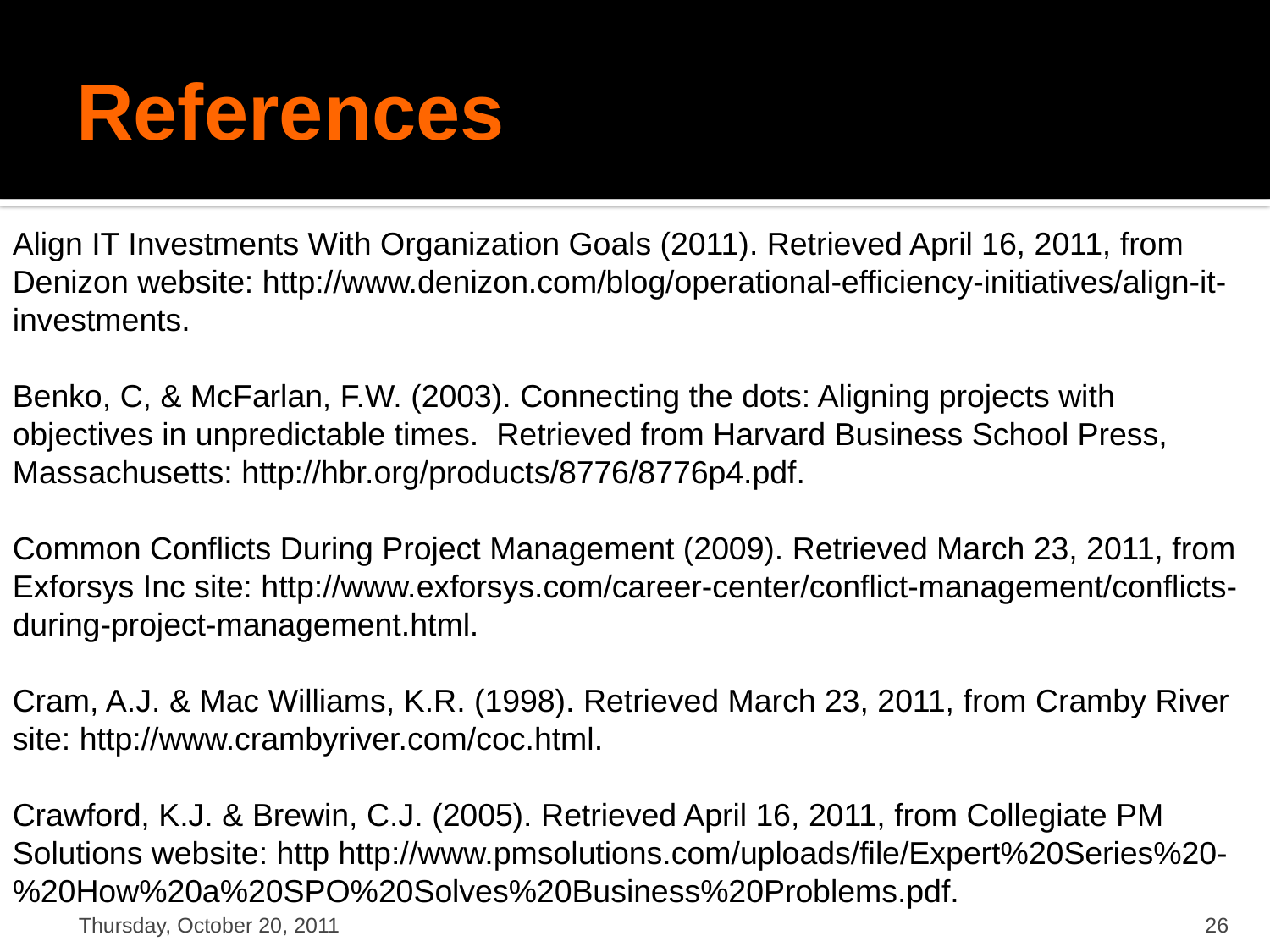

# References
Align IT Investments With Organization Goals (2011). Retrieved April 16, 2011, from Denizon website: http://www.denizon.com/blog/operational-efficiency-initiatives/align-it-investments.

Benko, C, & McFarlan, F.W. (2003). Connecting the dots: Aligning projects with objectives in unpredictable times.  Retrieved from Harvard Business School Press, Massachusetts: http://hbr.org/products/8776/8776p4.pdf.

Common Conflicts During Project Management (2009). Retrieved March 23, 2011, from Exforsys Inc site: http://www.exforsys.com/career-center/conflict-management/conflicts-during-project-management.html.

Cram, A.J. & Mac Williams, K.R. (1998). Retrieved March 23, 2011, from Cramby River site: http://www.crambyriver.com/coc.html.

Crawford, K.J. & Brewin, C.J. (2005). Retrieved April 16, 2011, from Collegiate PM Solutions website: http http://www.pmsolutions.com/uploads/file/Expert%20Series%20-%20How%20a%20SPO%20Solves%20Business%20Problems.pdf.

.

Thursday, October 20, 2011
26